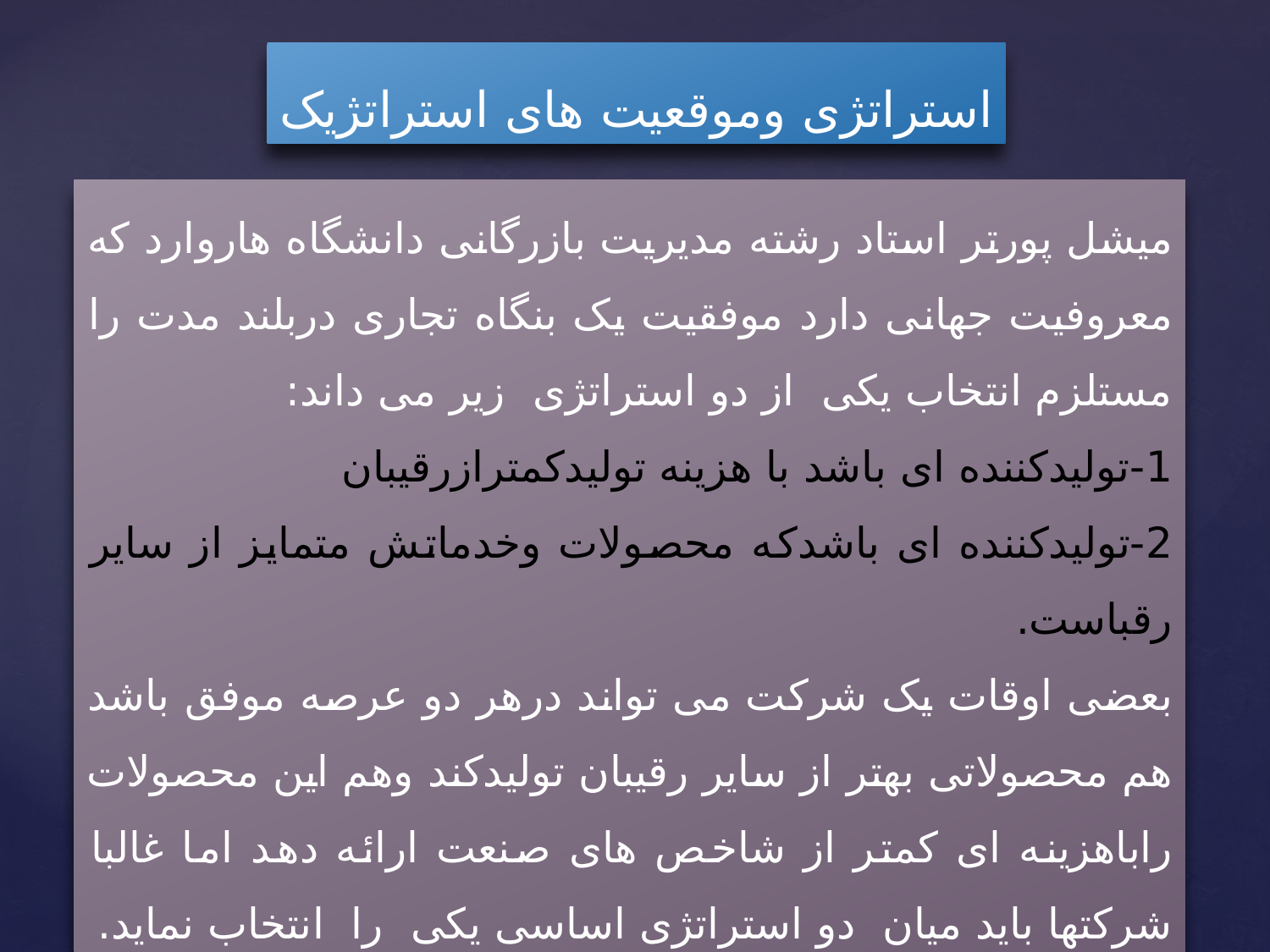

استراتژی وموقعیت های استراتژیک
میشل پورتر استاد رشته مدیریت بازرگانی دانشگاه هاروارد که معروفیت جهانی دارد موفقیت یک بنگاه تجاری دربلند مدت را مستلزم انتخاب یکی  از دو استراتژی  زیر می داند:
1-تولیدکننده ای باشد با هزینه تولیدکمترازرقیبان
2-تولیدکننده ای باشدکه محصولات وخدماتش متمایز از سایر رقباست.
بعضی اوقات یک شرکت می تواند درهر دو عرصه موفق باشد هم محصولاتی بهتر از سایر رقیبان تولیدکند وهم این محصولات راباهزینه ای کمتر از شاخص های صنعت ارائه دهد اما غالبا شرکتها باید میان  دو استراتژی اساسی یکی  را  انتخاب نماید.